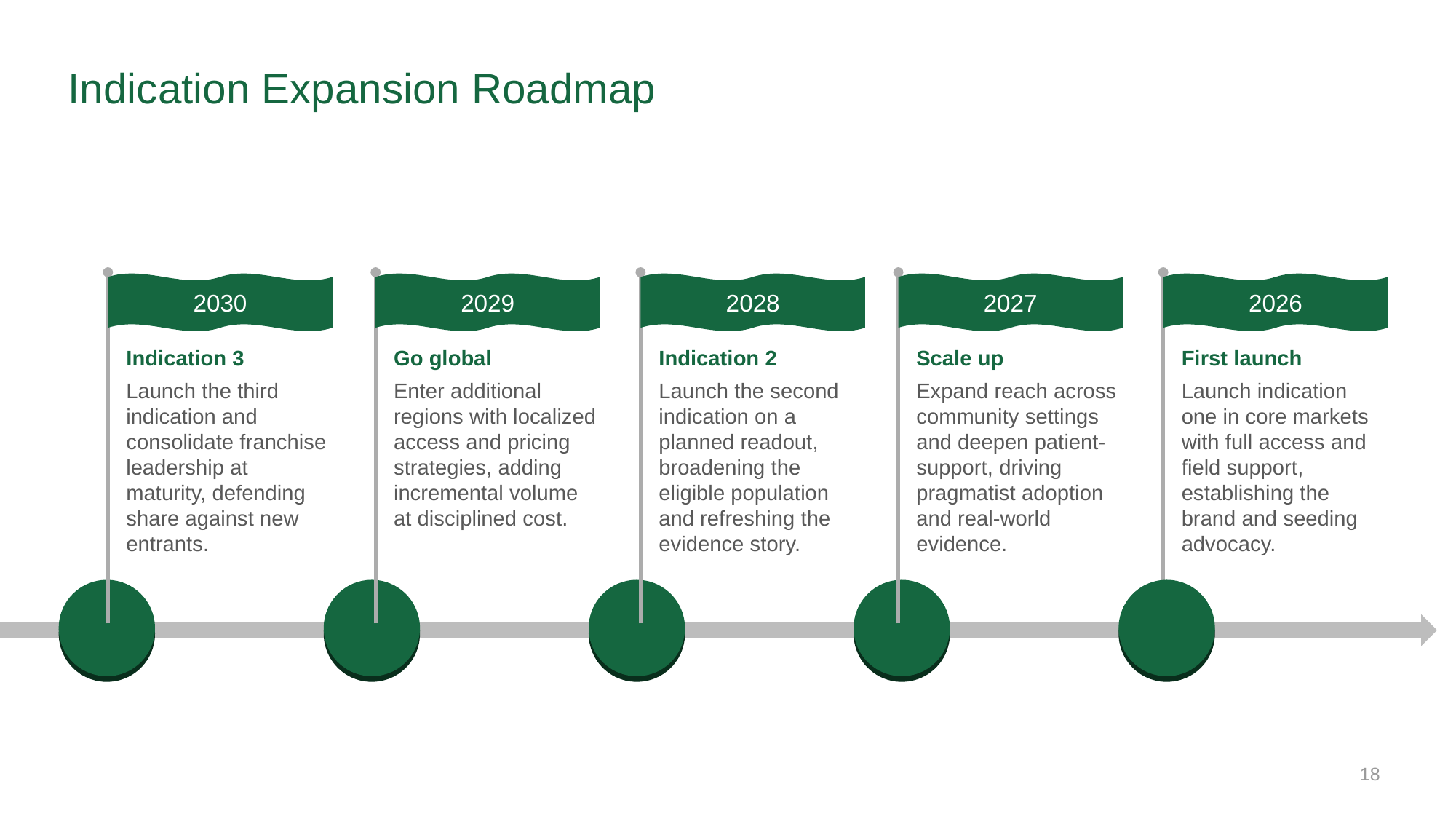

# Indication Expansion Roadmap
2030
2029
2028
2027
2026
Indication 3
Go global
Indication 2
Scale up
First launch
Launch the third indication and consolidate franchise leadership at maturity, defending share against new entrants.
Enter additional regions with localized access and pricing strategies, adding incremental volume at disciplined cost.
Launch the second indication on a planned readout, broadening the eligible population and refreshing the evidence story.
Expand reach across community settings and deepen patient-support, driving pragmatist adoption and real-world evidence.
Launch indication one in core markets with full access and field support, establishing the brand and seeding advocacy.

18